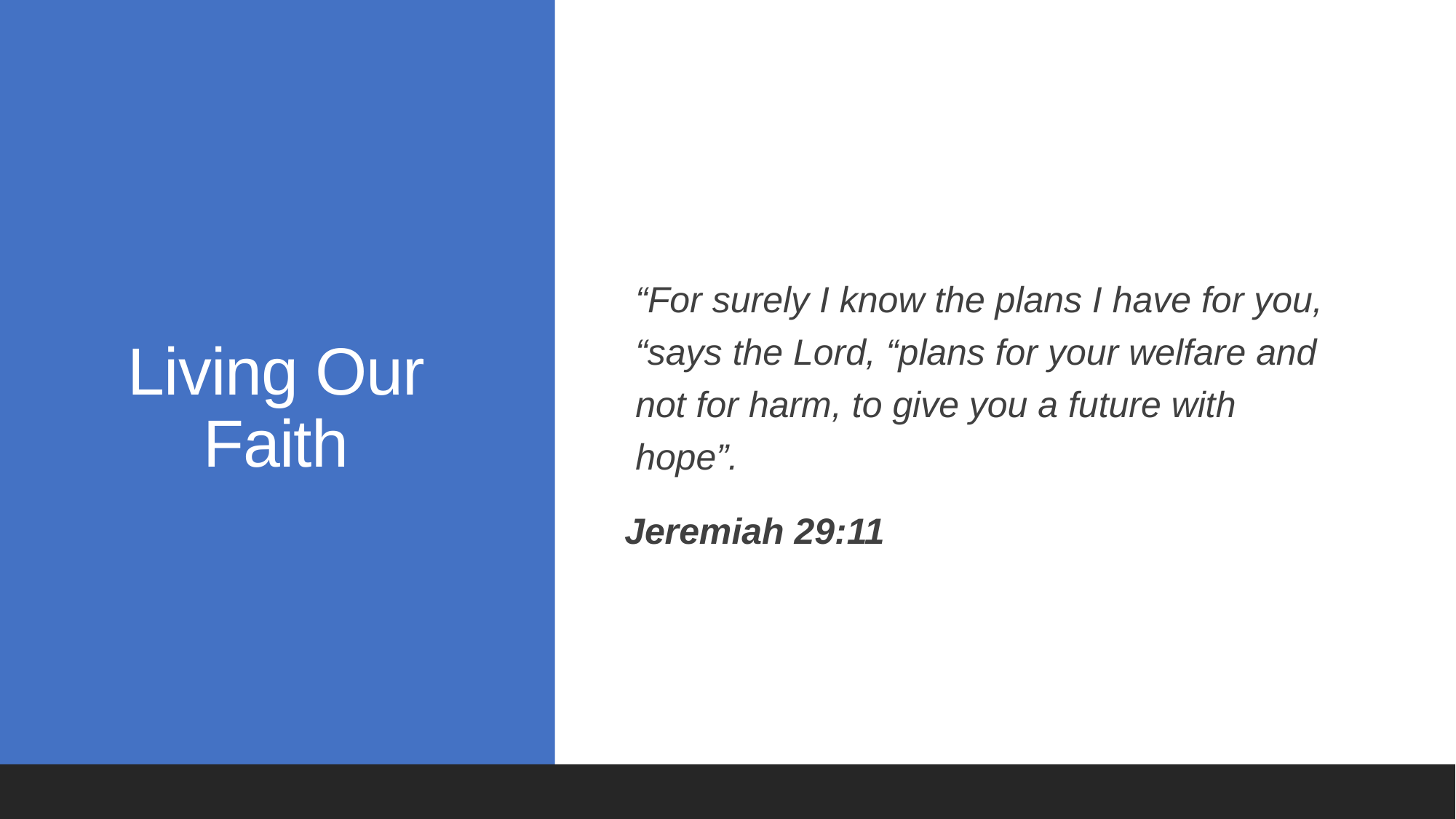

# Living Our Faith
“For surely I know the plans I have for you, “says the Lord, “plans for your welfare and not for harm, to give you a future with hope”.
Jeremiah 29:11